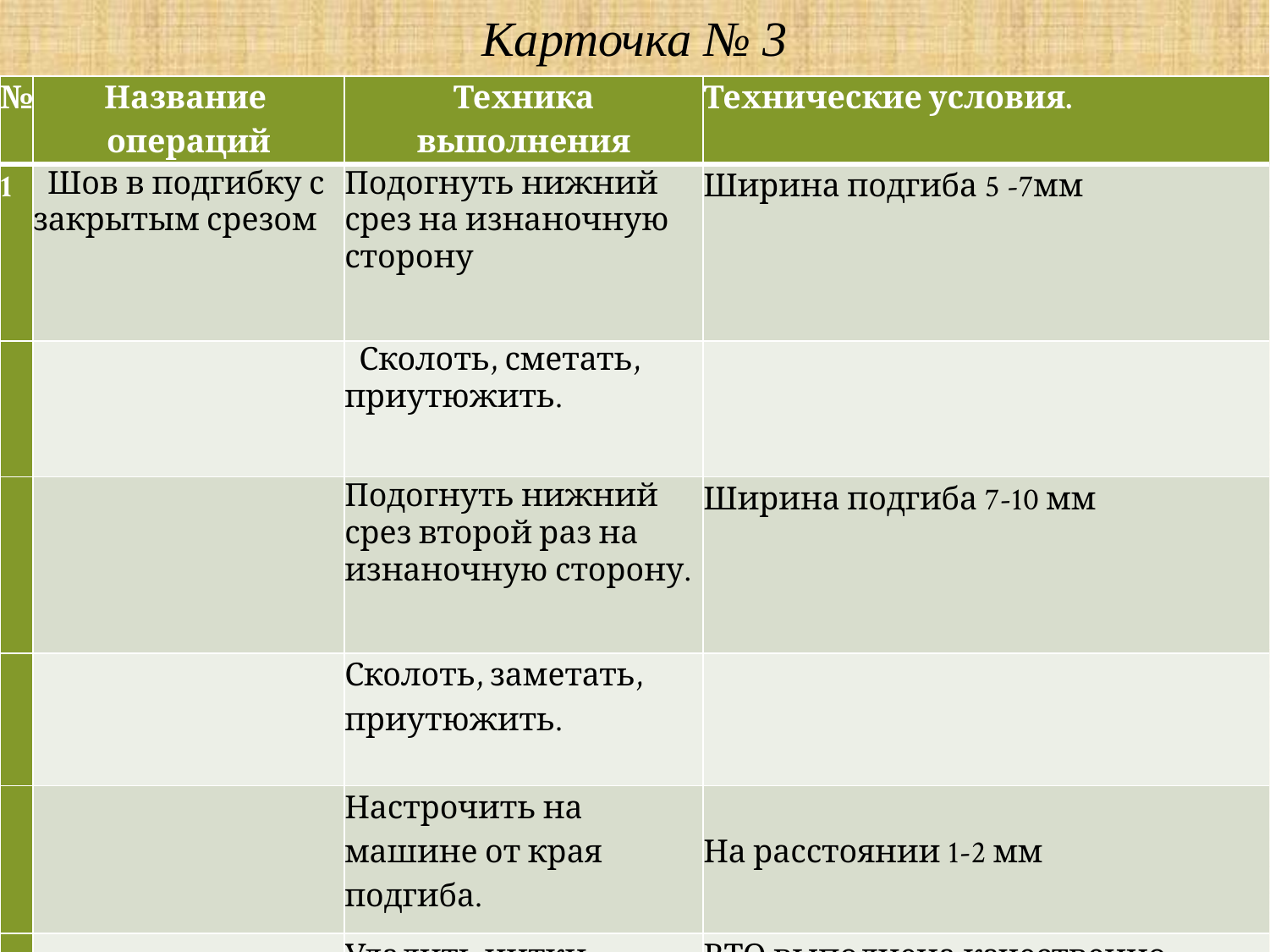

Карточка № 3
| № | Название операций | Техника выполнения | Технические условия. |
| --- | --- | --- | --- |
| 1 | Шов в подгибку с закрытым срезом | Подогнуть нижний срез на изнаночную сторону | Ширина подгиба 5 -7мм |
|  |  | Сколоть, сметать, приутюжить. |  |
|  |  | Подогнуть нижний срез второй раз на изнаночную сторону. | Ширина подгиба 7-10 мм |
|  |  | Сколоть, заметать, приутюжить. |  |
|  |  | Настрочить на машине от края подгиба. | На расстоянии 1-2 мм |
|  |  | Удалить нитки временного назначение Проутюжить изделие. | ВТО выполнена качественно. |